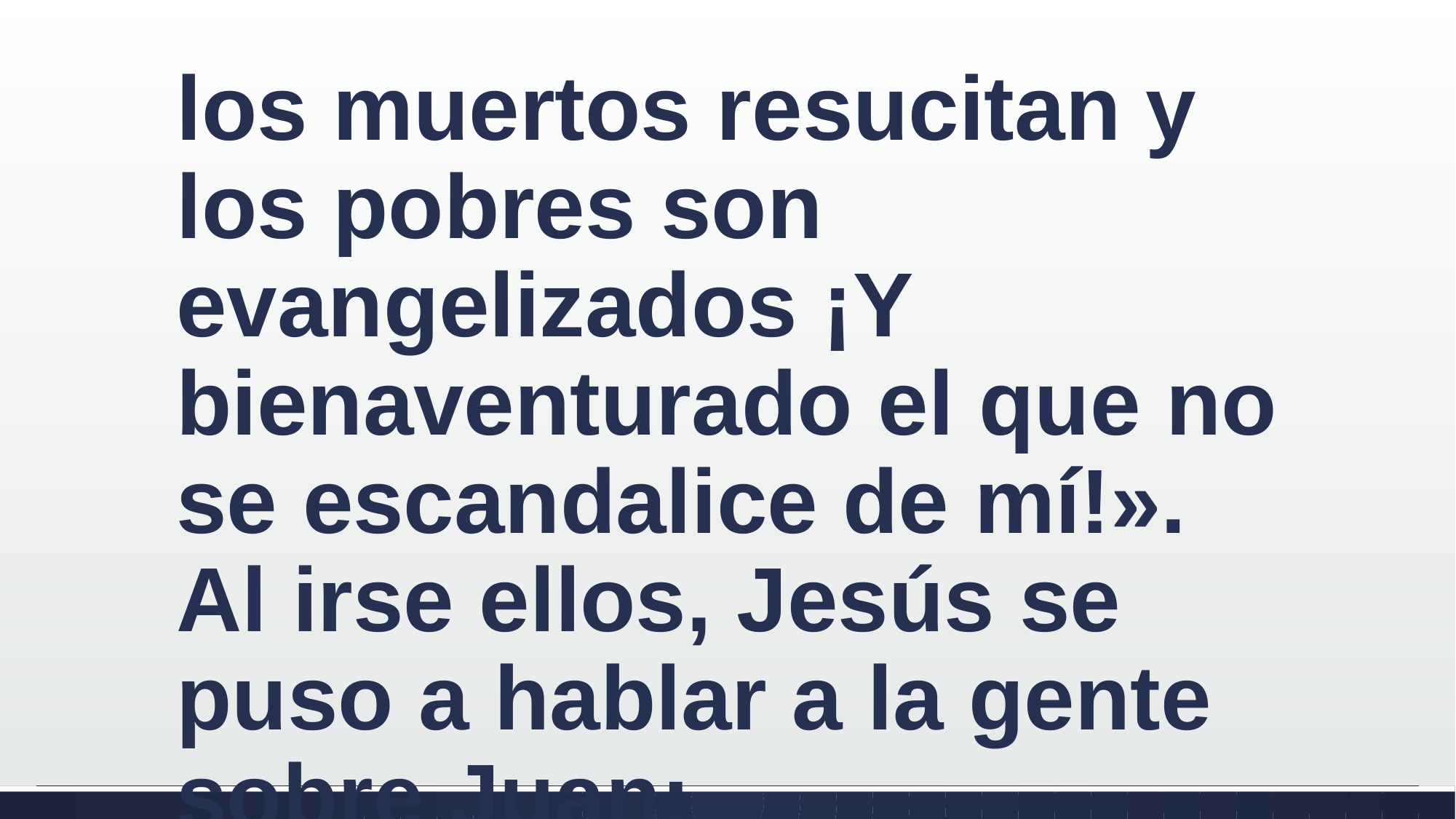

#
los muertos resucitan y los pobres son evangelizados ¡Y bienaventurado el que no se escandalice de mí!». Al irse ellos, Jesús se puso a hablar a la gente sobre Juan: